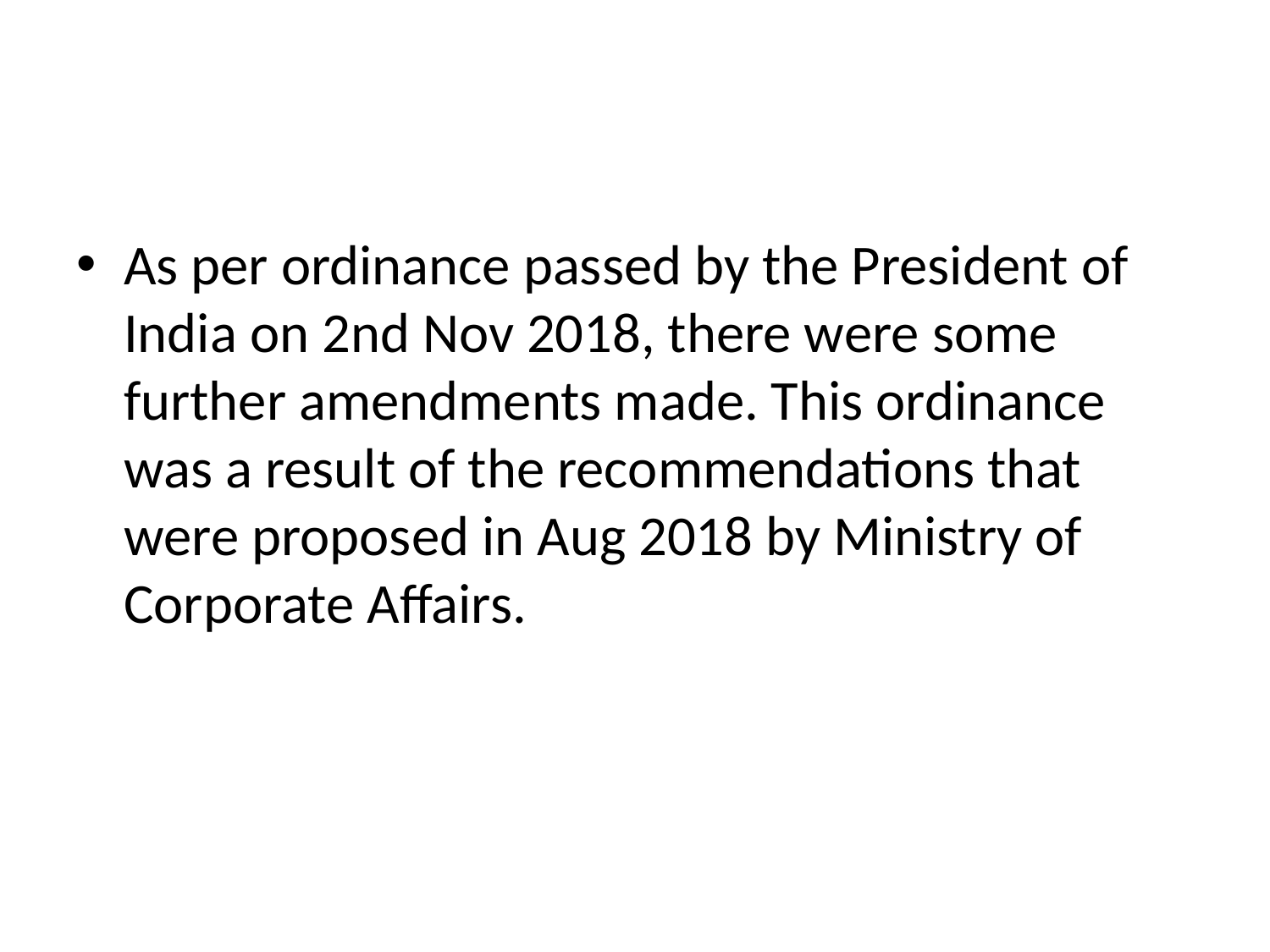

#
As per ordinance passed by the President of India on 2nd Nov 2018, there were some further amendments made. This ordinance was a result of the recommendations that were proposed in Aug 2018 by Ministry of Corporate Affairs.